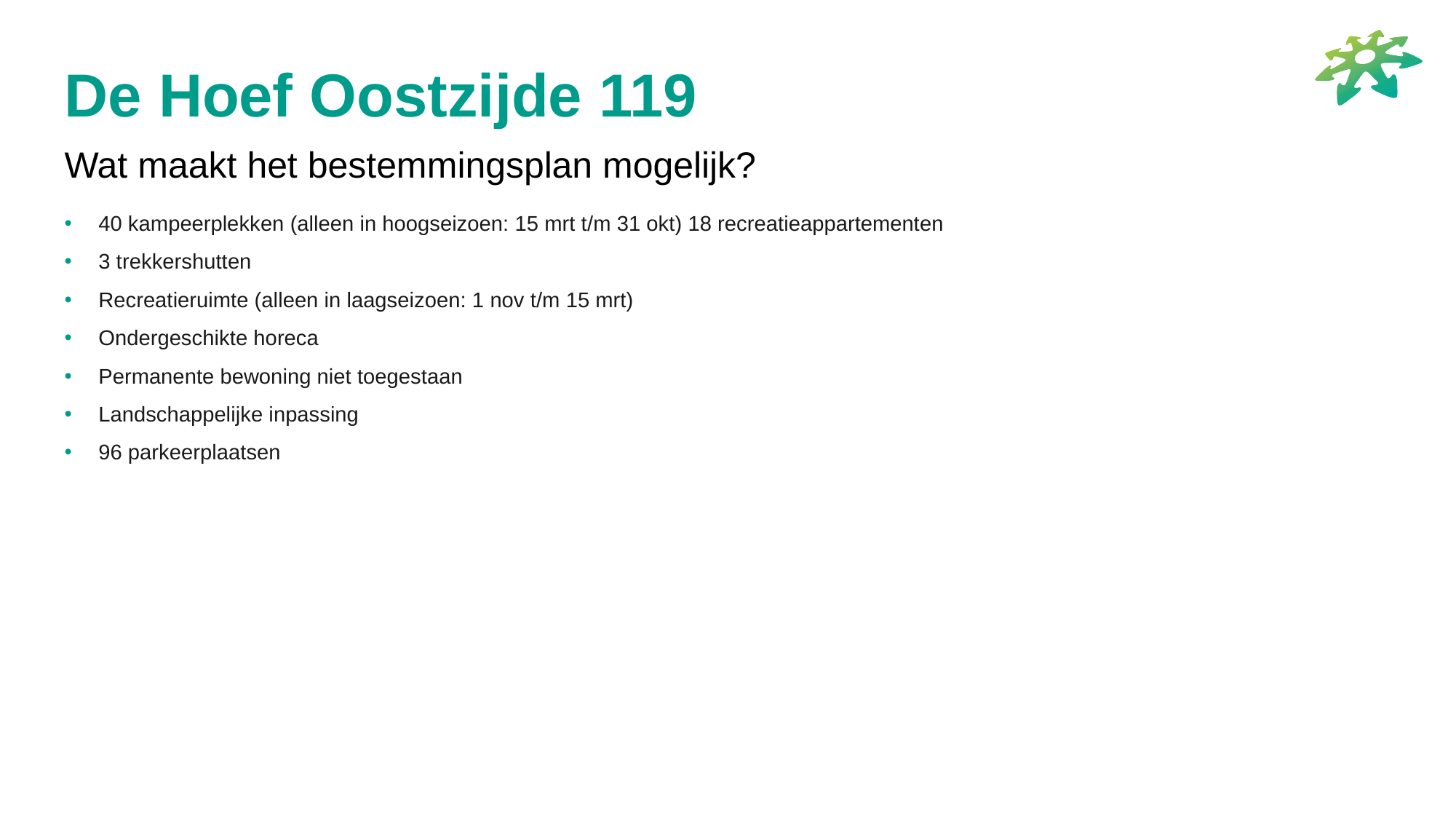

# De Hoef Oostzijde 119
Wat maakt het bestemmingsplan mogelijk?
40 kampeerplekken (alleen in hoogseizoen: 15 mrt t/m 31 okt) 18 recreatieappartementen
3 trekkershutten
Recreatieruimte (alleen in laagseizoen: 1 nov t/m 15 mrt)
Ondergeschikte horeca
Permanente bewoning niet toegestaan
Landschappelijke inpassing
96 parkeerplaatsen